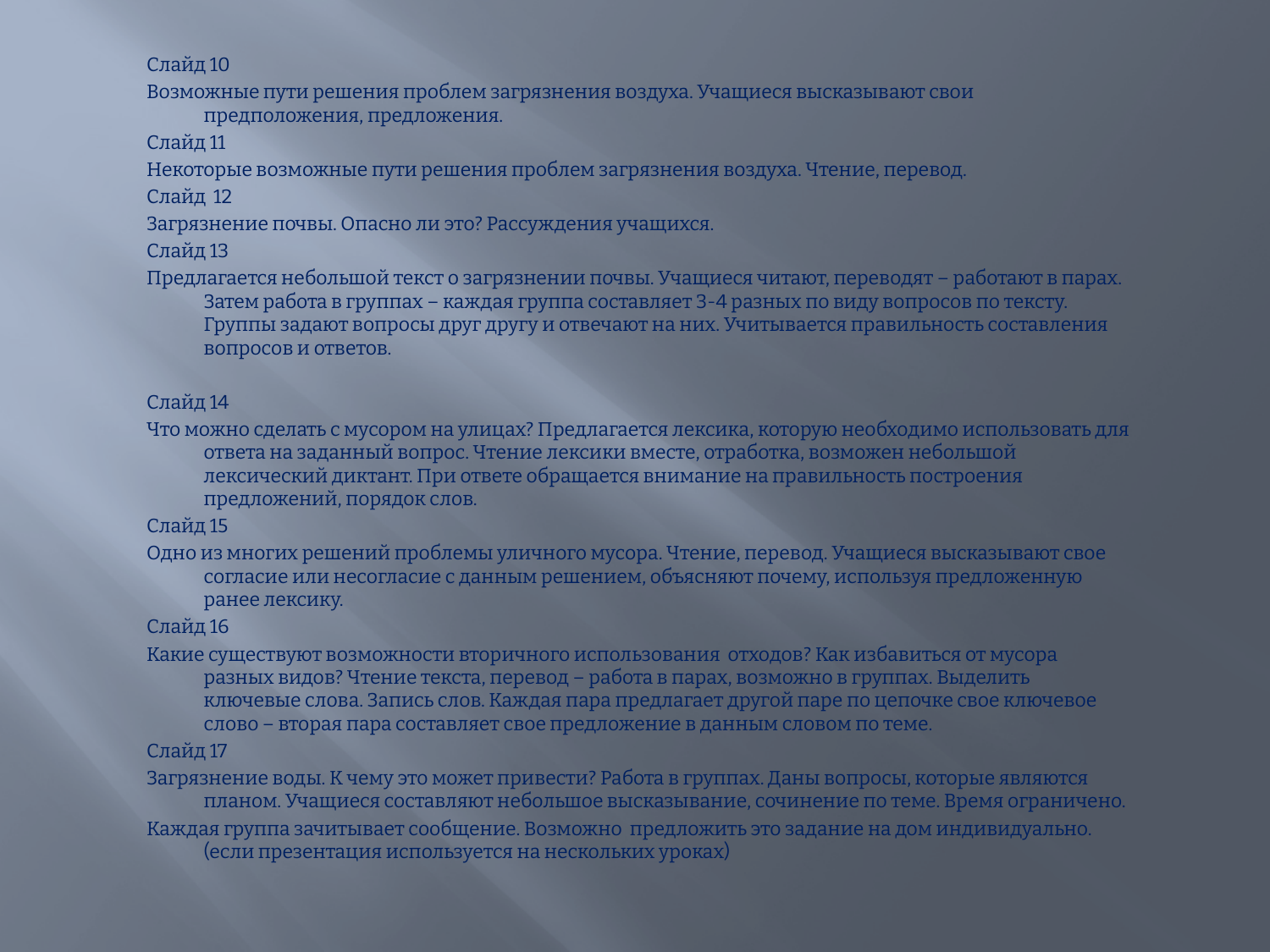

Слайд 10
Возможные пути решения проблем загрязнения воздуха. Учащиеся высказывают свои предположения, предложения.
Слайд 11
Некоторые возможные пути решения проблем загрязнения воздуха. Чтение, перевод.
Слайд  12
Загрязнение почвы. Опасно ли это? Рассуждения учащихся.
Слайд 13
Предлагается небольшой текст о загрязнении почвы. Учащиеся читают, переводят – работают в парах. Затем работа в группах – каждая группа составляет 3-4 разных по виду вопросов по тексту. Группы задают вопросы друг другу и отвечают на них. Учитывается правильность составления вопросов и ответов.

Слайд 14
Что можно сделать с мусором на улицах? Предлагается лексика, которую необходимо использовать для ответа на заданный вопрос. Чтение лексики вместе, отработка, возможен небольшой лексический диктант. При ответе обращается внимание на правильность построения предложений, порядок слов.
Слайд 15
Одно из многих решений проблемы уличного мусора. Чтение, перевод. Учащиеся высказывают свое согласие или несогласие с данным решением, объясняют почему, используя предложенную ранее лексику.
Слайд 16
Какие существуют возможности вторичного использования  отходов? Как избавиться от мусора разных видов? Чтение текста, перевод – работа в парах, возможно в группах. Выделить ключевые слова. Запись слов. Каждая пара предлагает другой паре по цепочке свое ключевое слово – вторая пара составляет свое предложение в данным словом по теме.
Слайд 17
Загрязнение воды. К чему это может привести? Работа в группах. Даны вопросы, которые являются планом. Учащиеся составляют небольшое высказывание, сочинение по теме. Время ограничено.
Каждая группа зачитывает сообщение. Возможно  предложить это задание на дом индивидуально.(если презентация используется на нескольких уроках)